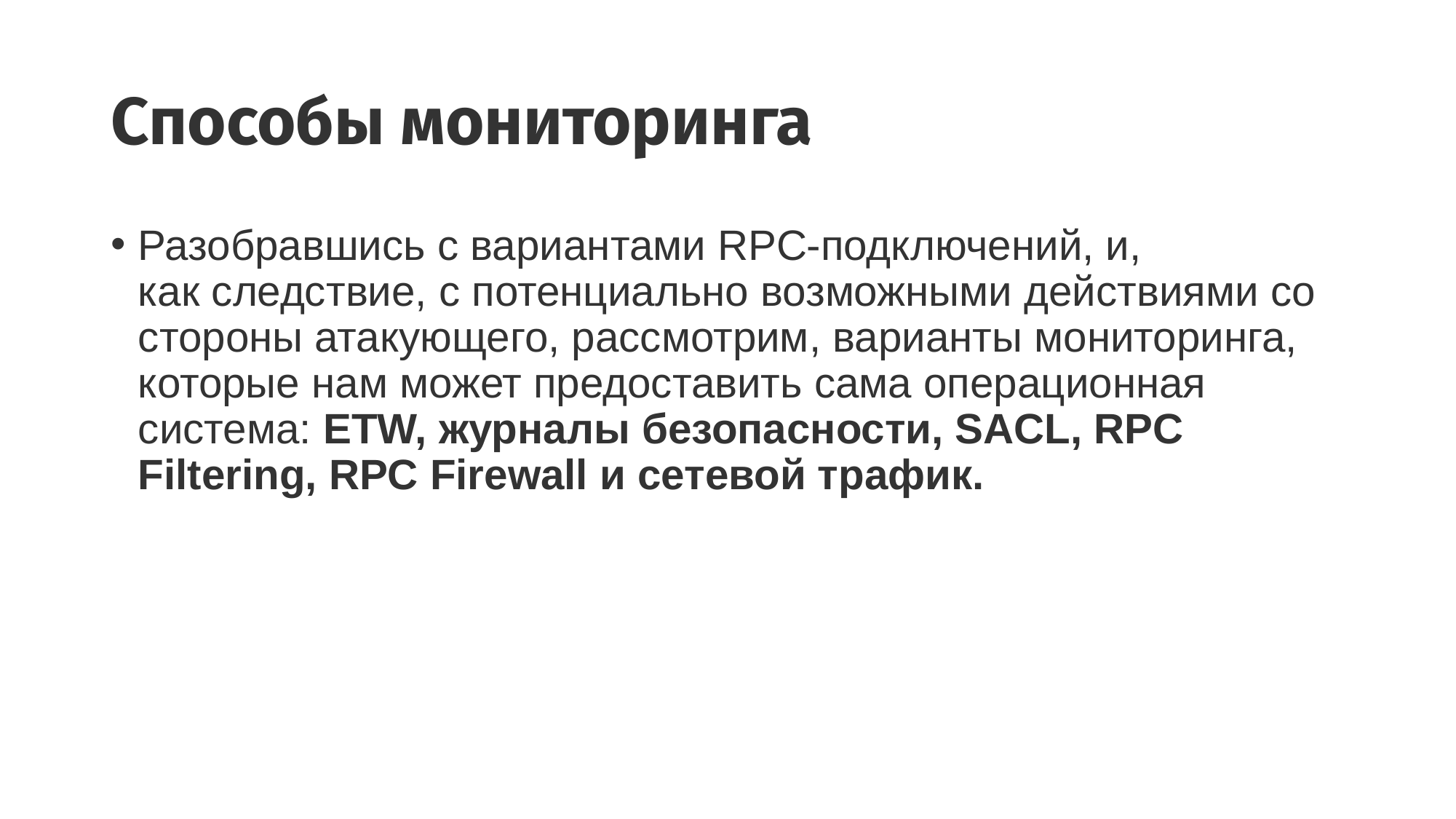

# Способы мониторинга
Разобравшись с вариантами RPC‑подключений, и, как следствие, с потенциально возможными действиями со стороны атакующего, рассмотрим, варианты мониторинга, которые нам может предоставить сама операционная система: ETW, журналы безопасности, SACL, RPC Filtering, RPC Firewall и сетевой трафик.